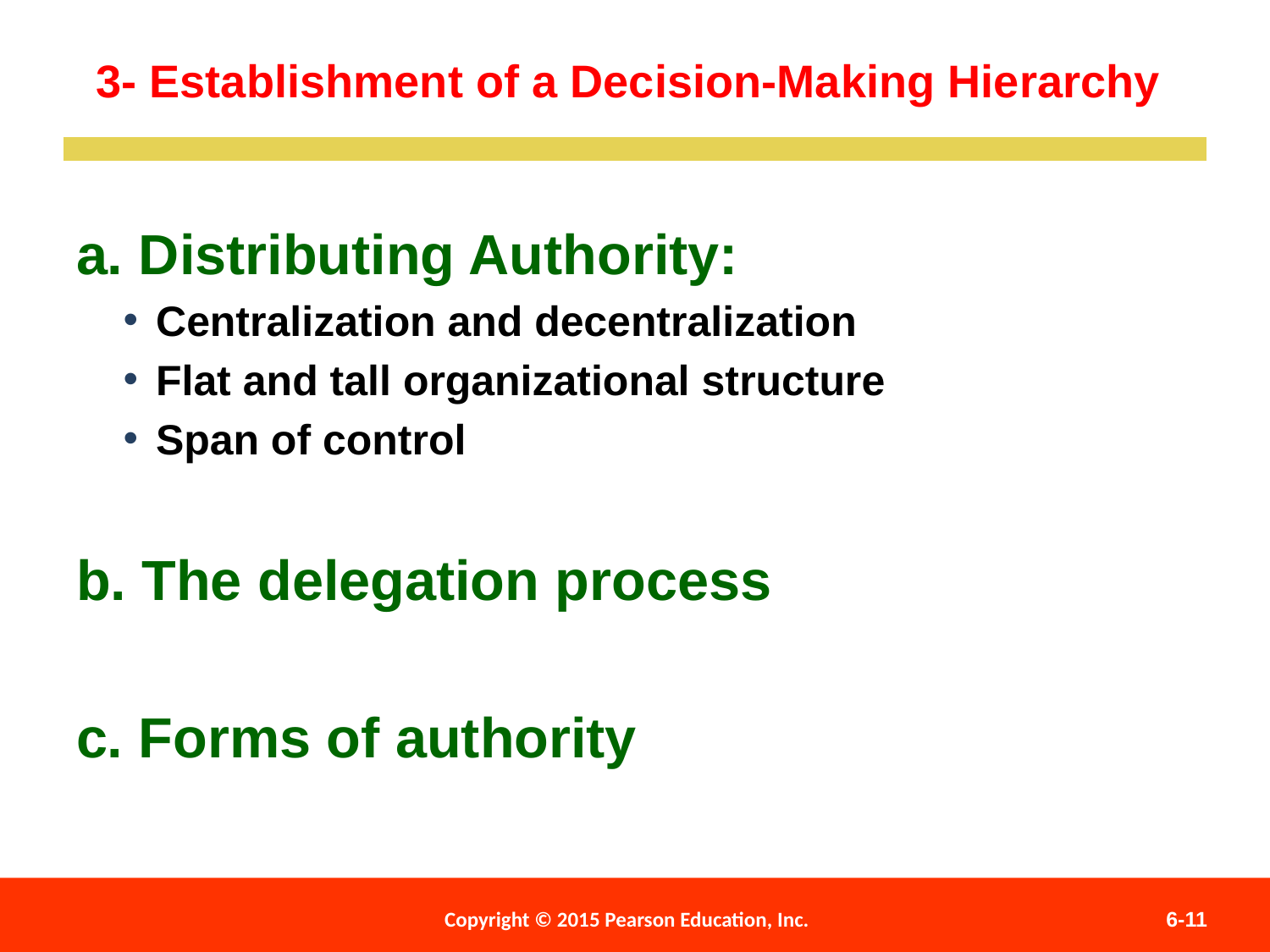

3- Establishment of a Decision-Making Hierarchy
a. Distributing Authority:
Centralization and decentralization
Flat and tall organizational structure
Span of control

b. The delegation process

c. Forms of authority